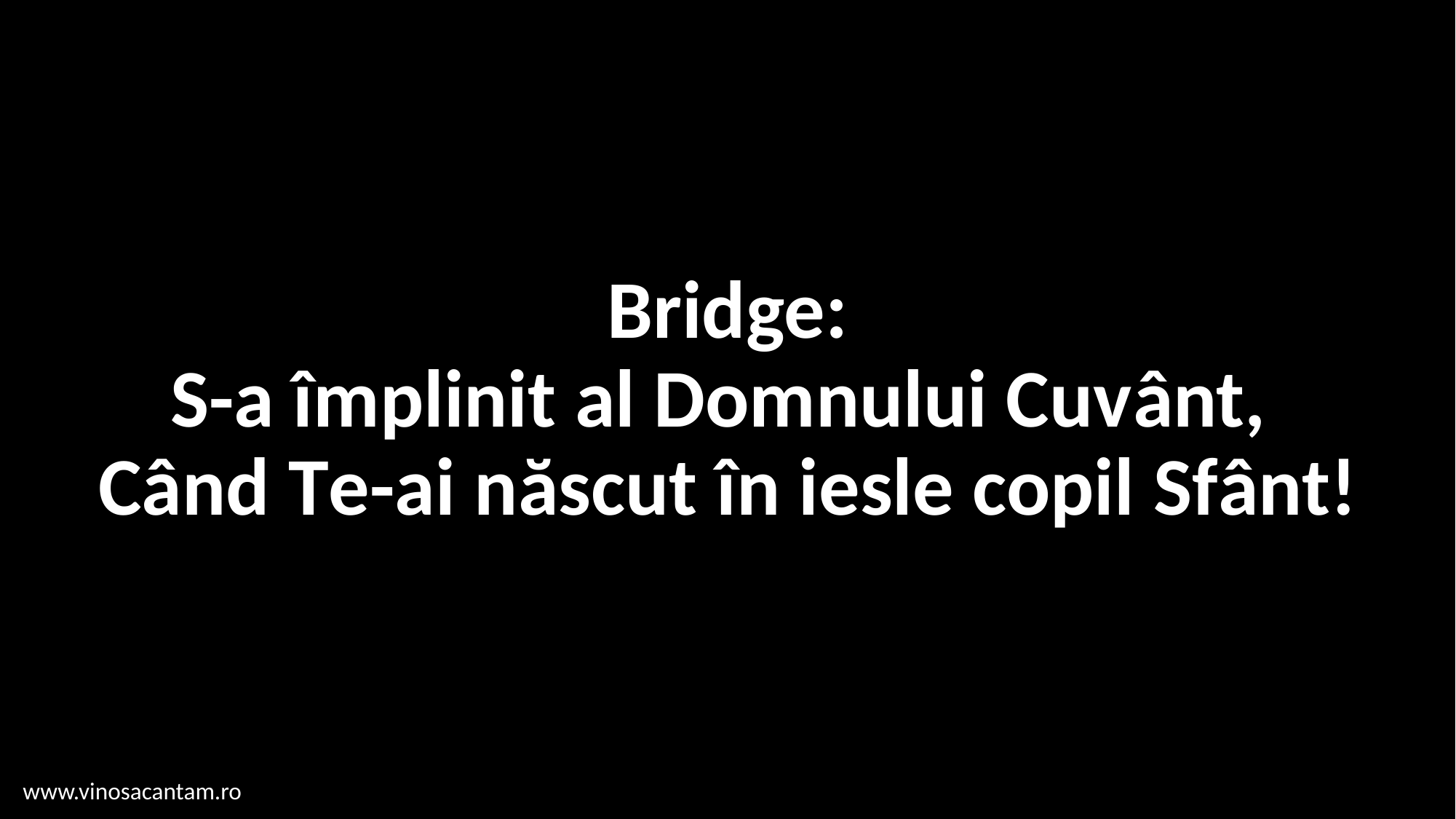

# Bridge: S-a împlinit al Domnului Cuvânt, Când Te-ai născut în iesle copil Sfânt!
www.vinosacantam.ro